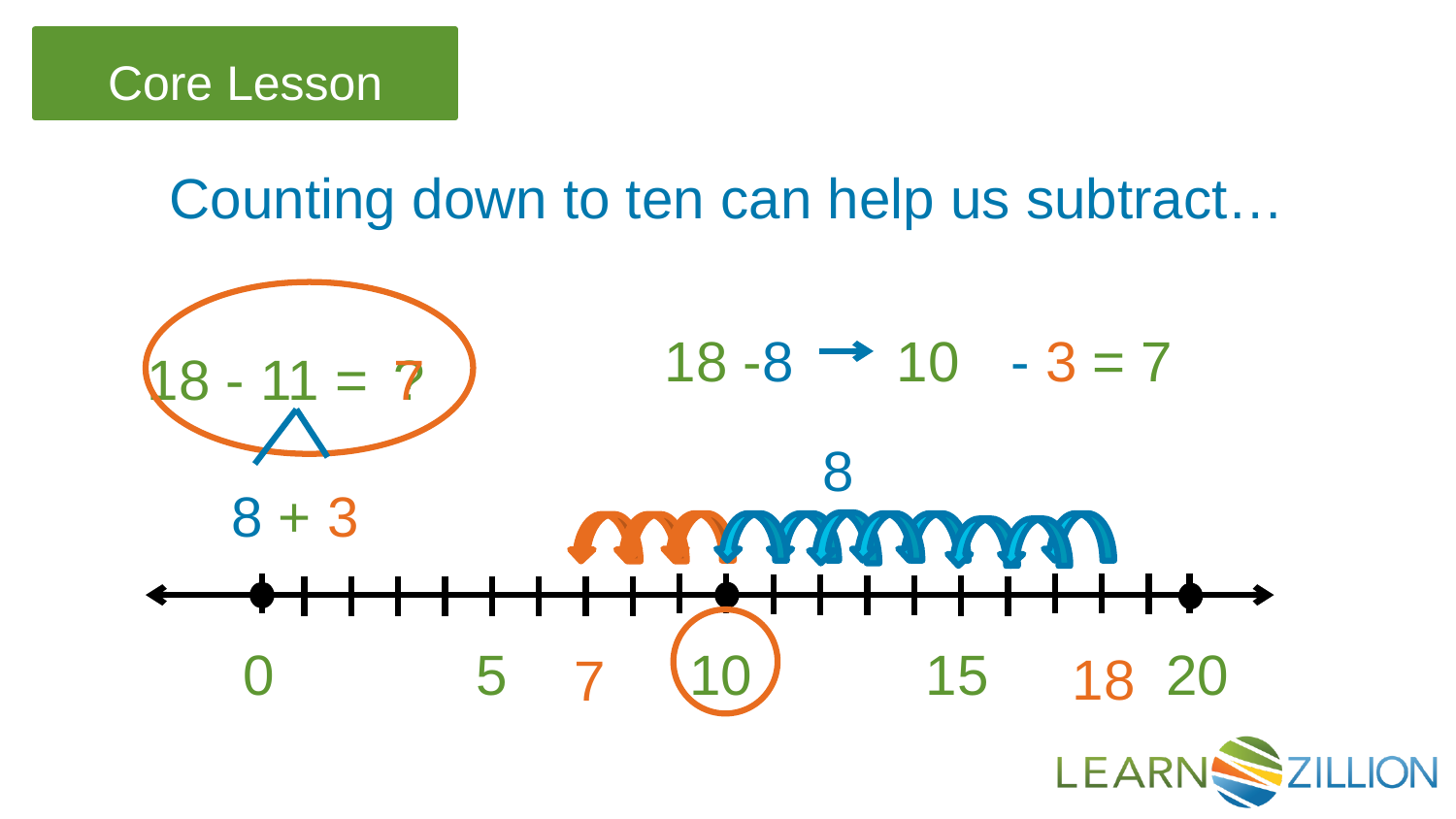

Counting down to ten can help us subtract…

18 -8
10
- 3 = 7
18 - 11 =
?
7
8
8 + 3

0
5
10
15
20

18
7